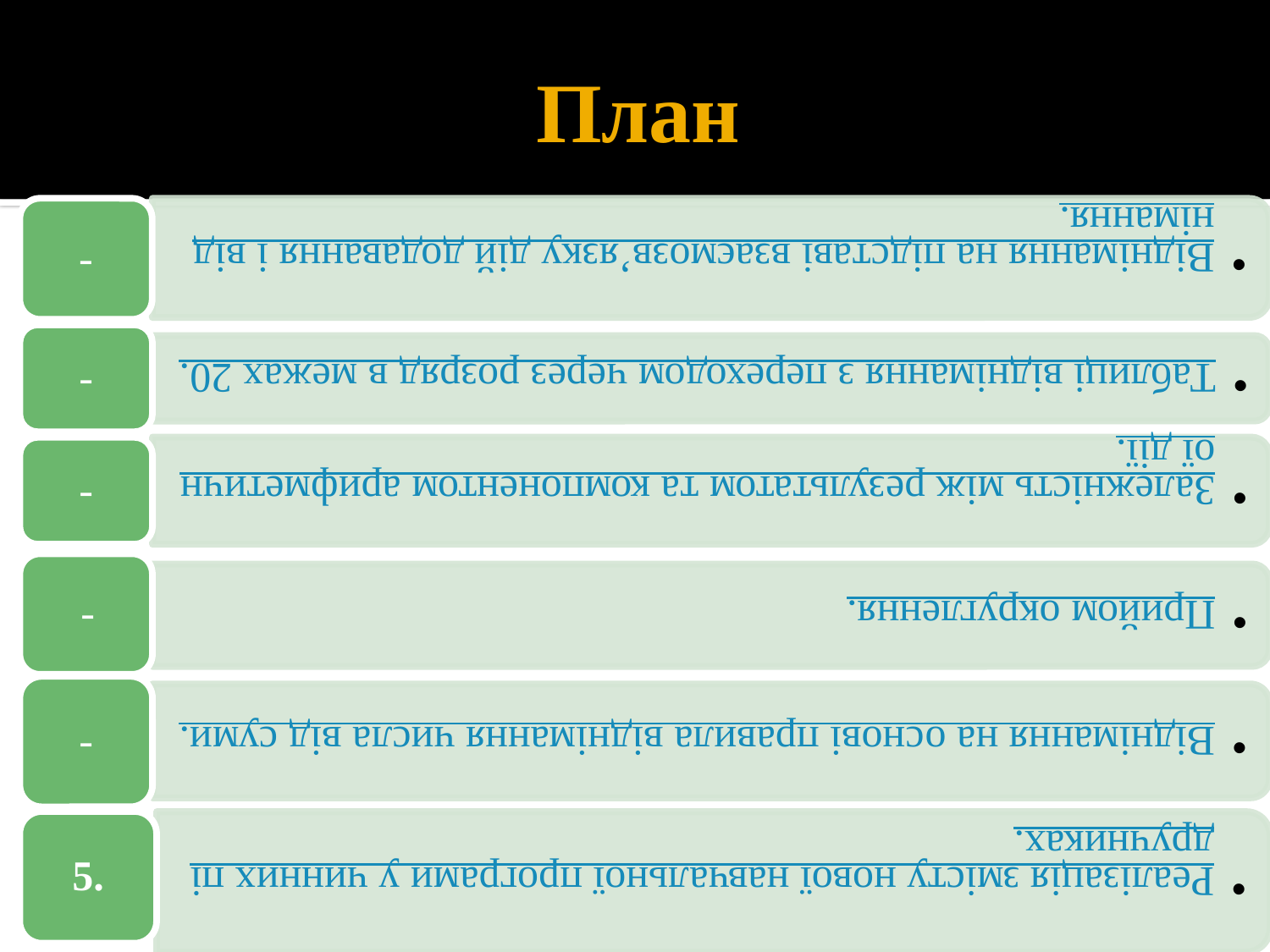

# План
Віднімання на підставі взаємозв’язку дій додавання і віднімання.
-
Таблиці віднімання з переходом через розряд в межах 20.
-
Залежність між результатом та компонентом арифметичної дії.
-
Прийом округлення.
    -
Віднімання на основі правила віднімання числа від суми.
-
Реалізація змісту нової навчальної програми у чинних підручниках.
5.